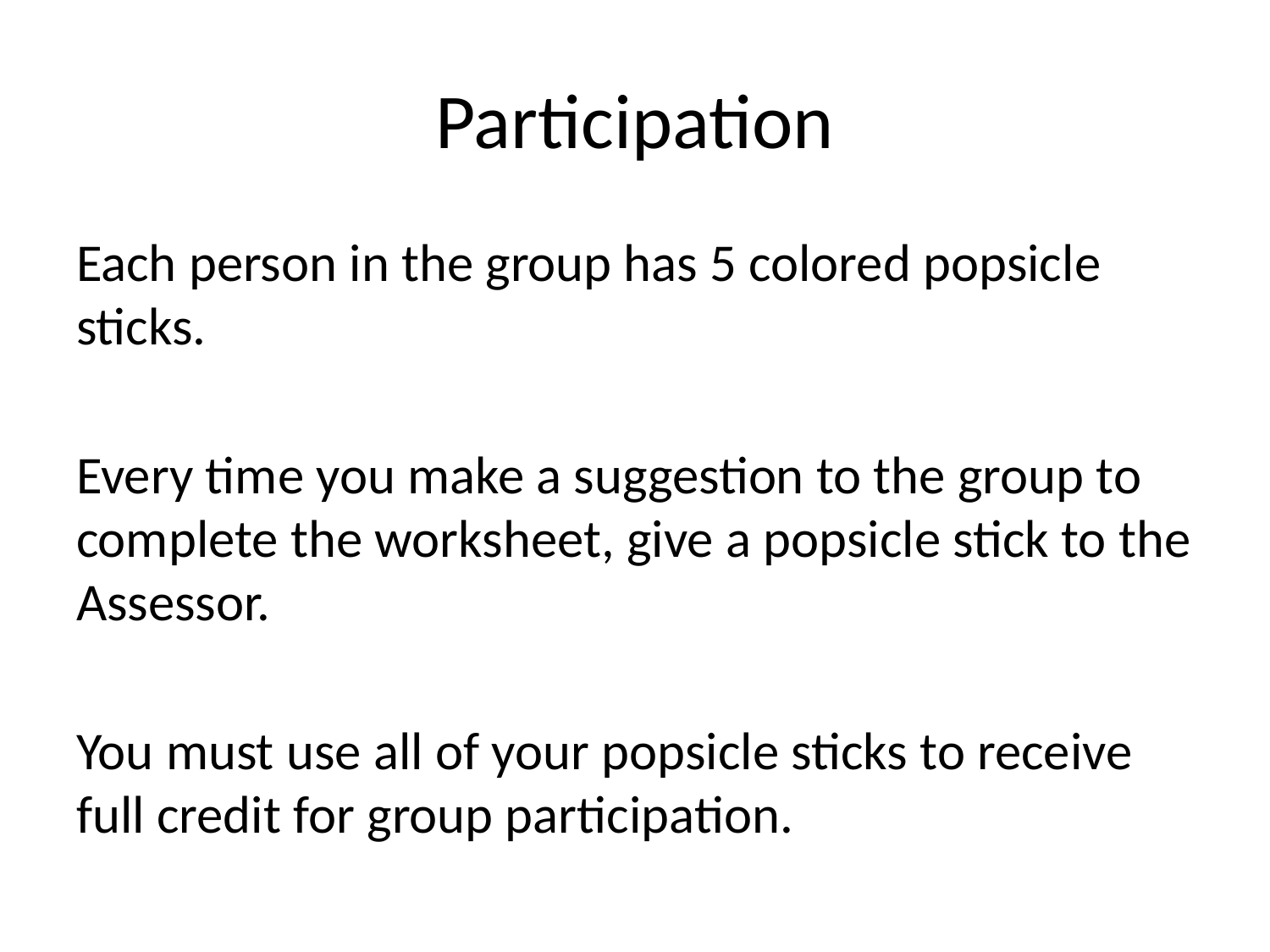

# Participation
Each person in the group has 5 colored popsicle sticks.

Every time you make a suggestion to the group to complete the worksheet, give a popsicle stick to the Assessor.

You must use all of your popsicle sticks to receive full credit for group participation.